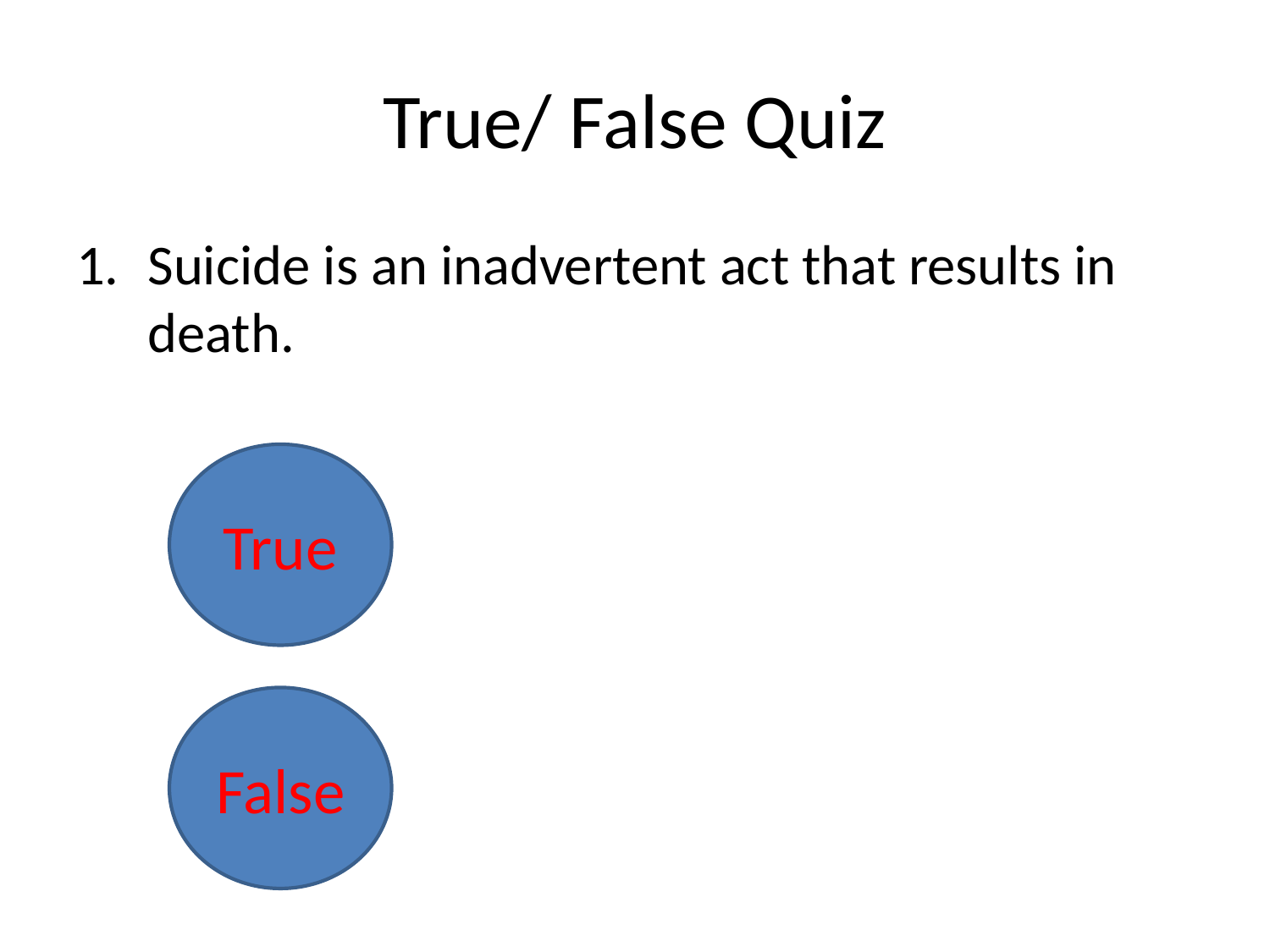

# True/ False Quiz
Suicide is an inadvertent act that results in death.

True
False